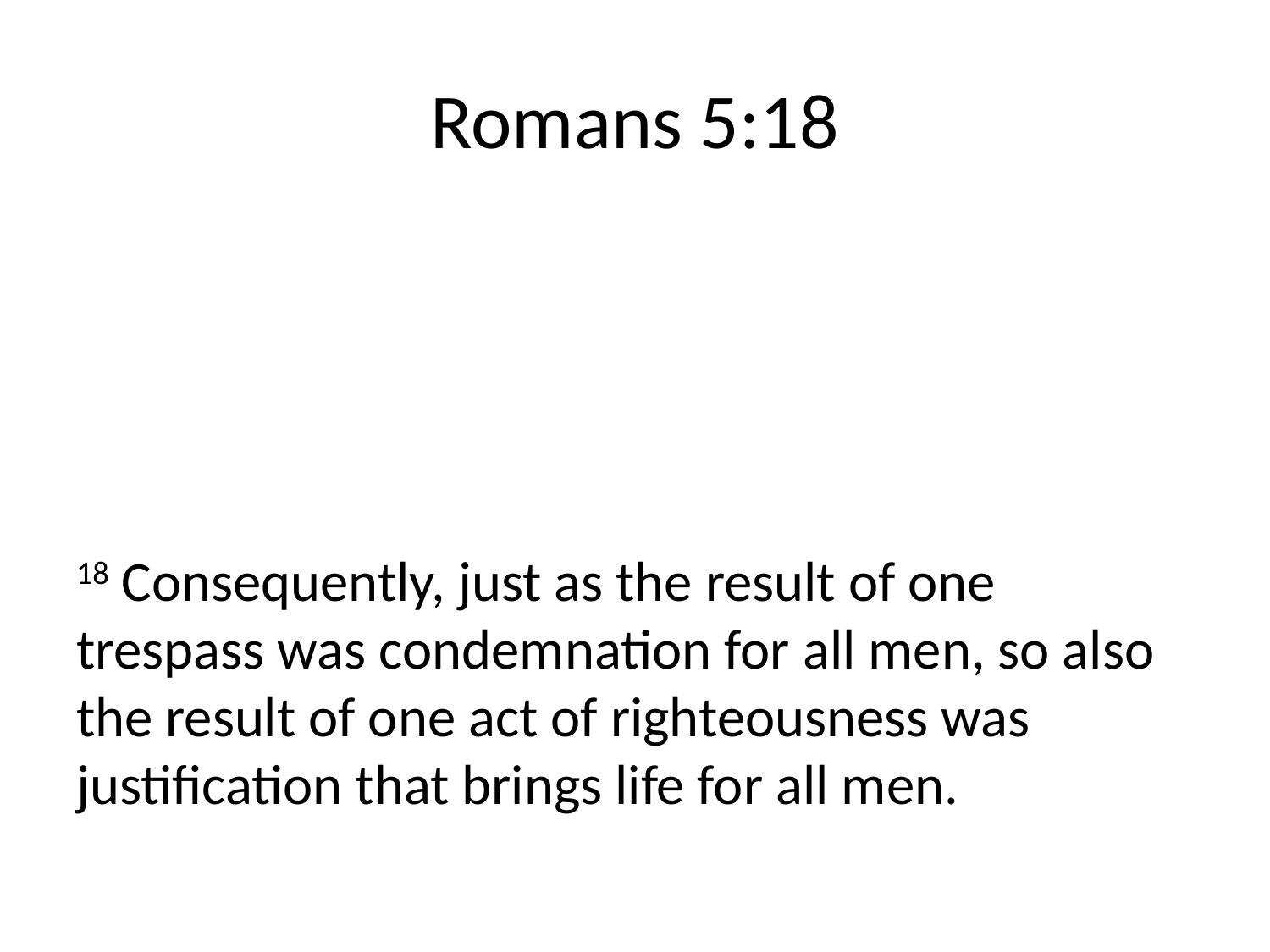

# Romans 5:18

18 Consequently, just as the result of one trespass was condemnation for all men, so also the result of one act of righteousness was justification that brings life for all men.